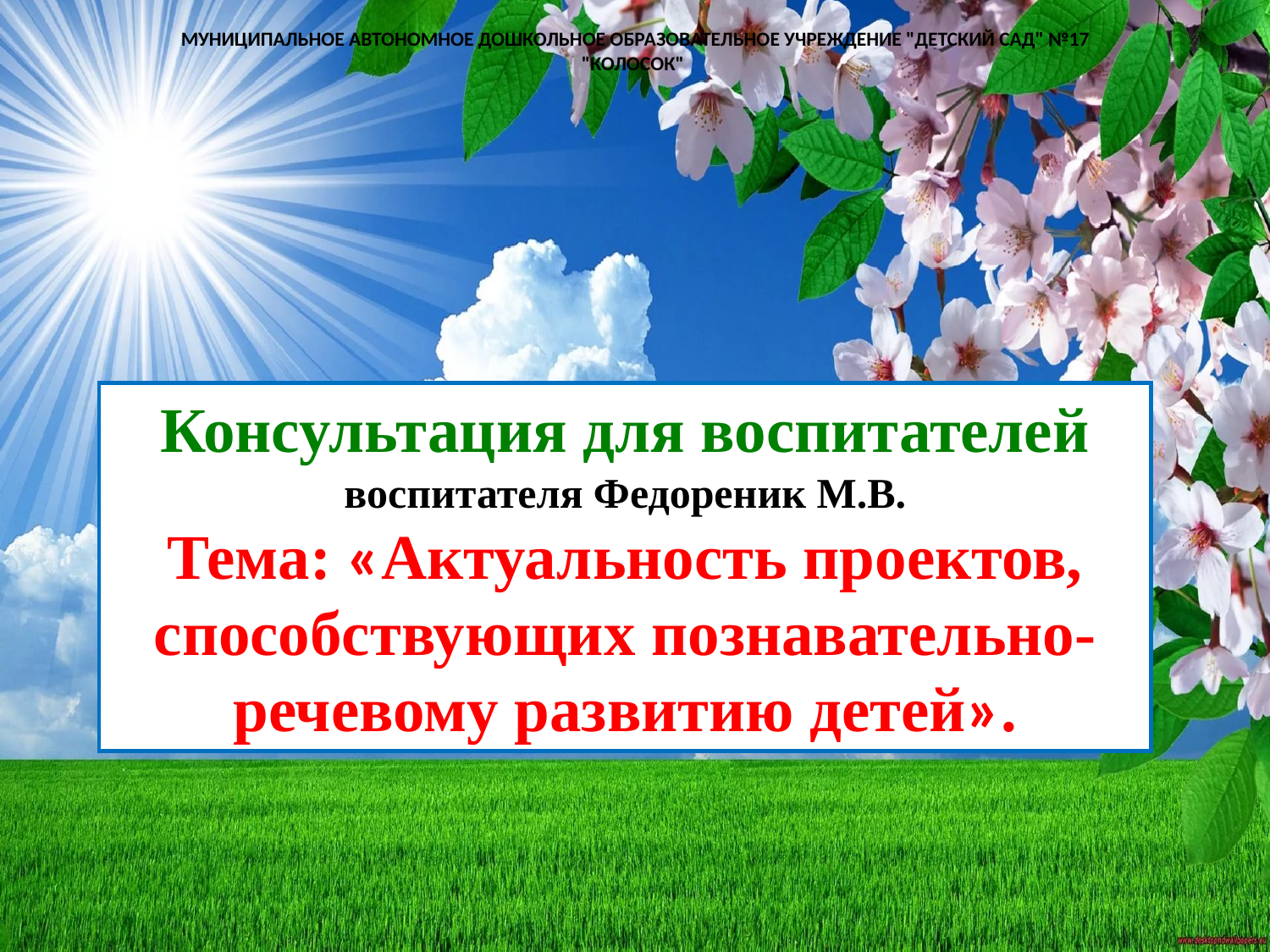

# МУНИЦИПАЛЬНОЕ АВТОНОМНОЕ ДОШКОЛЬНОЕ ОБРАЗОВАТЕЛЬНОЕ УЧРЕЖДЕНИЕ "ДЕТСКИЙ САД" №17 "КОЛОСОК"
Консультация для воспитателей
воспитателя Федореник М.В.
Тема: «Актуальность проектов, способствующих познавательно- речевому развитию детей».